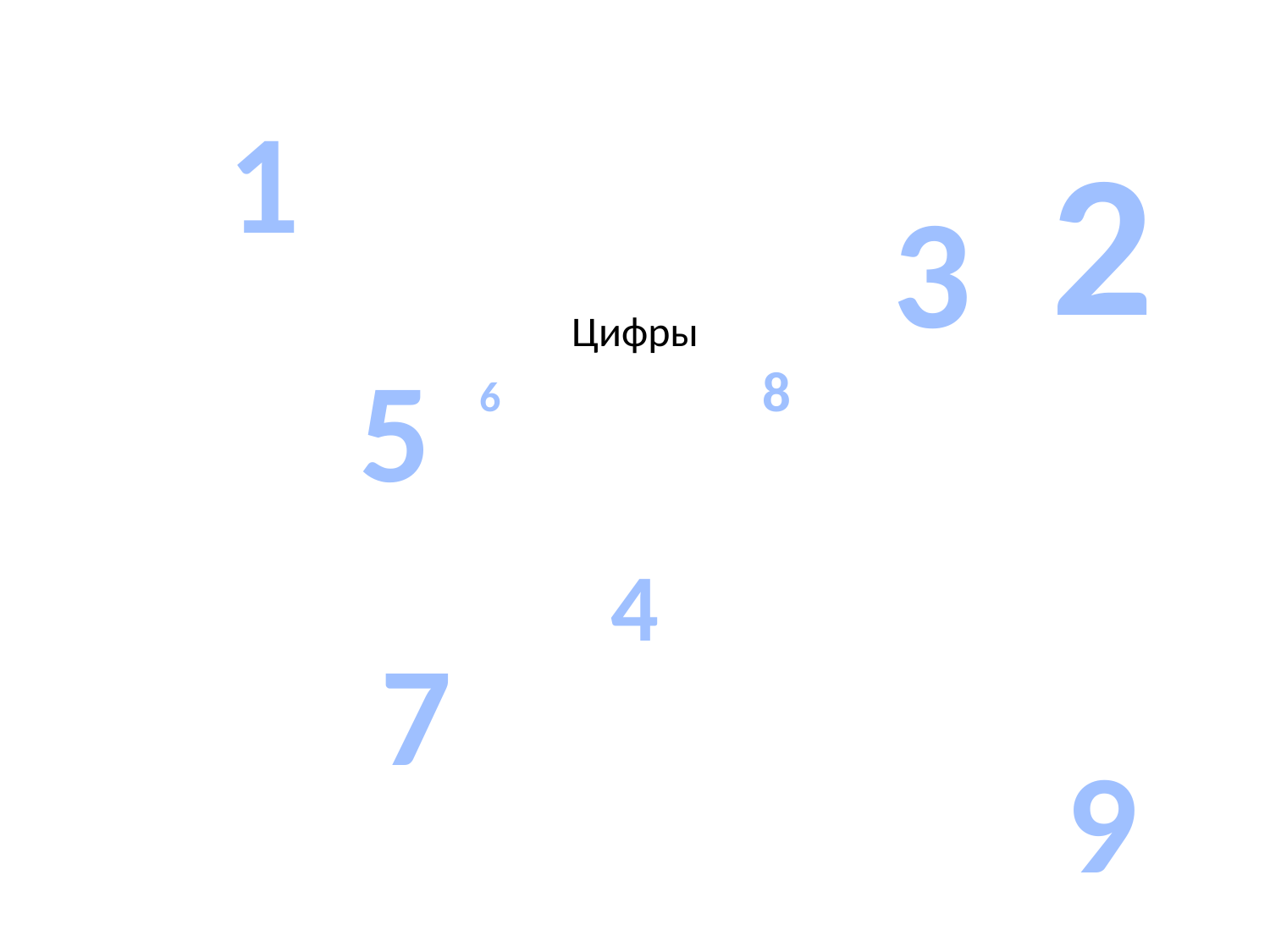

1
2

5
                          7
3
# Цифры 6                                               8
4

9